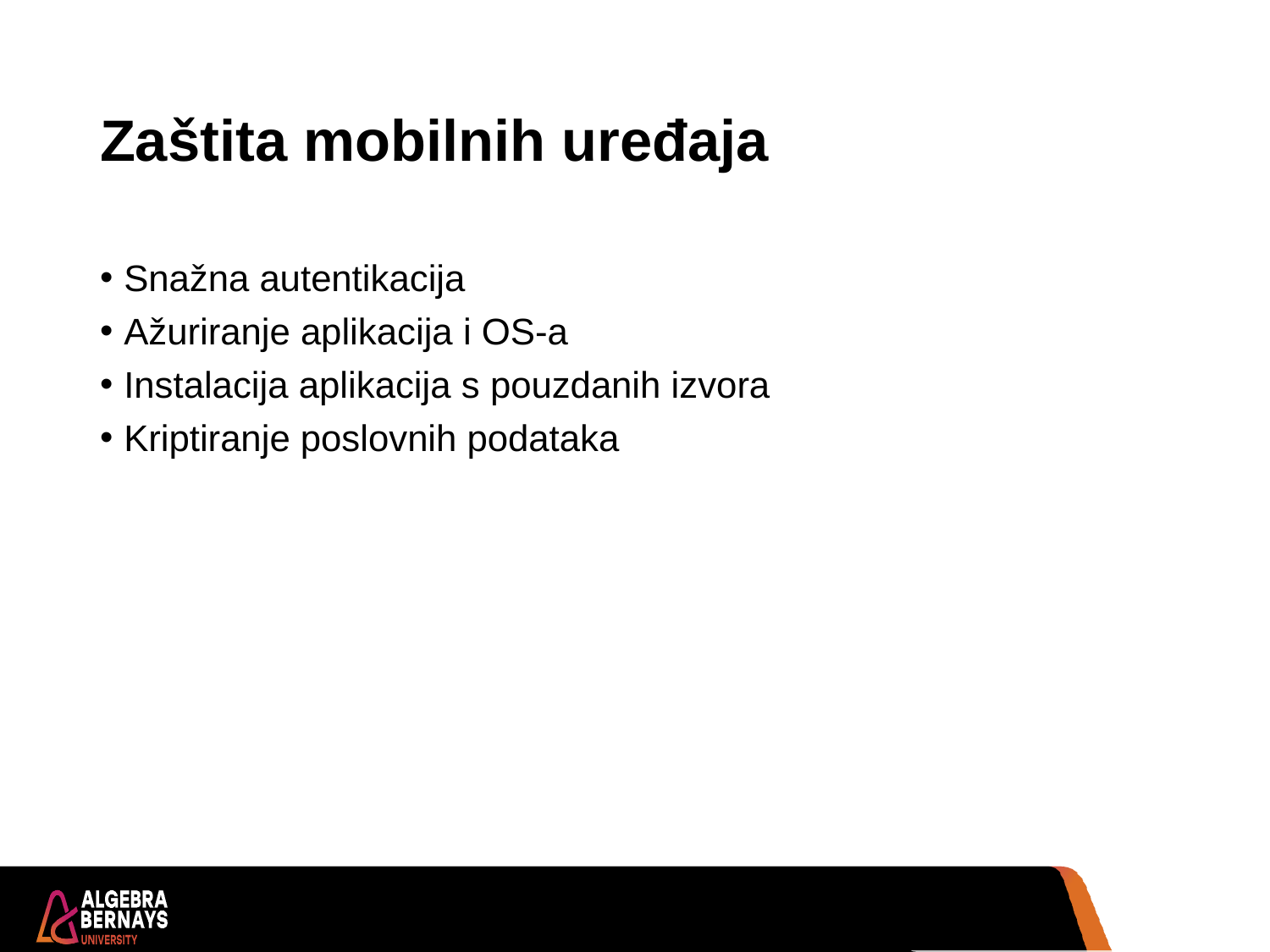

# Zaštita mobilnih uređaja
Snažna autentikacija
Ažuriranje aplikacija i OS-a
Instalacija aplikacija s pouzdanih izvora
Kriptiranje poslovnih podataka